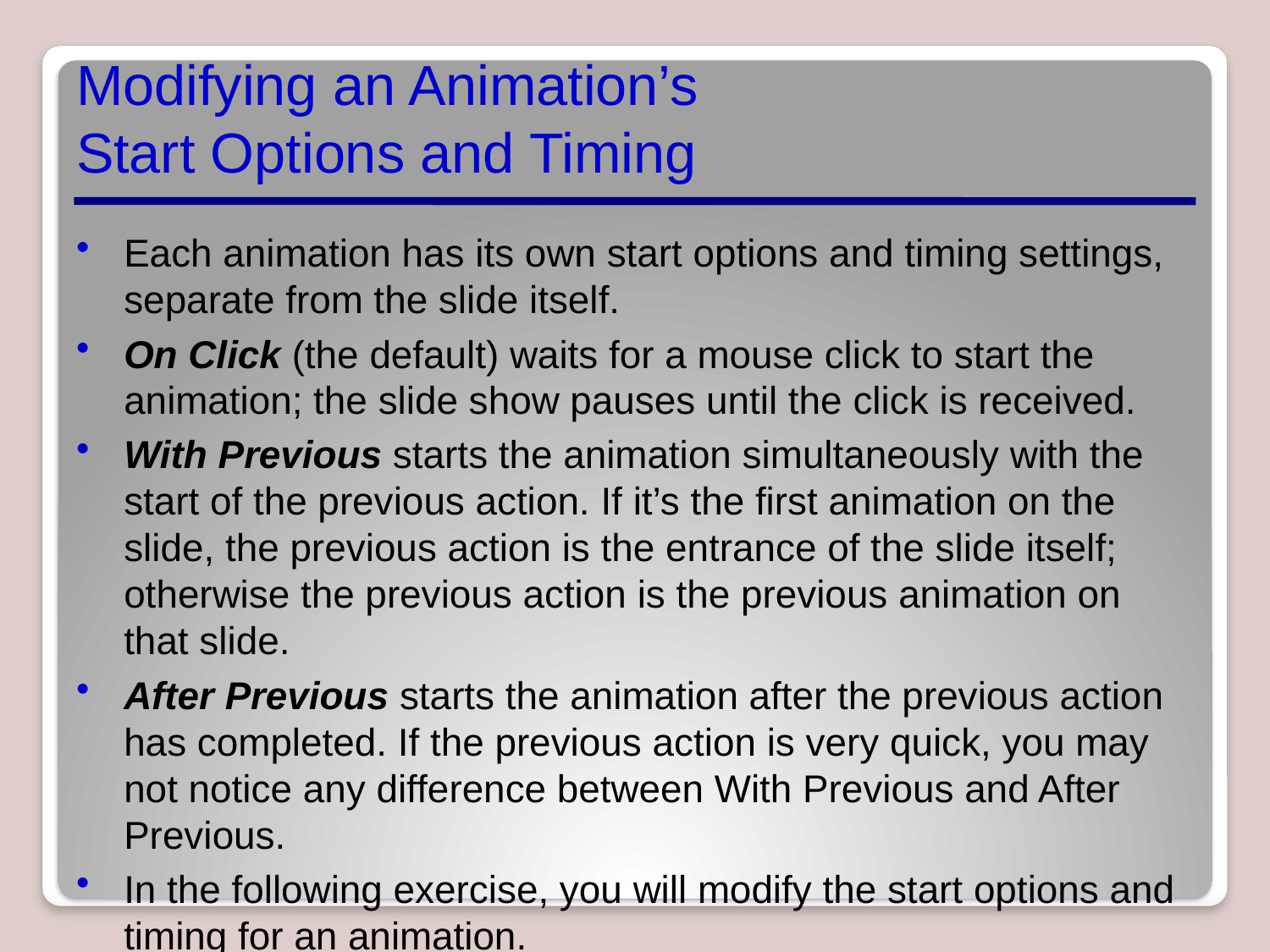

# Modifying an Animation’s Start Options and Timing
Each animation has its own start options and timing settings, separate from the slide itself.
On Click (the default) waits for a mouse click to start the animation; the slide show pauses until the click is received.
With Previous starts the animation simultaneously with the start of the previous action. If it’s the first animation on the slide, the previous action is the entrance of the slide itself; otherwise the previous action is the previous animation on that slide.
After Previous starts the animation after the previous action has completed. If the previous action is very quick, you may not notice any difference between With Previous and After Previous.
In the following exercise, you will modify the start options and timing for an animation.